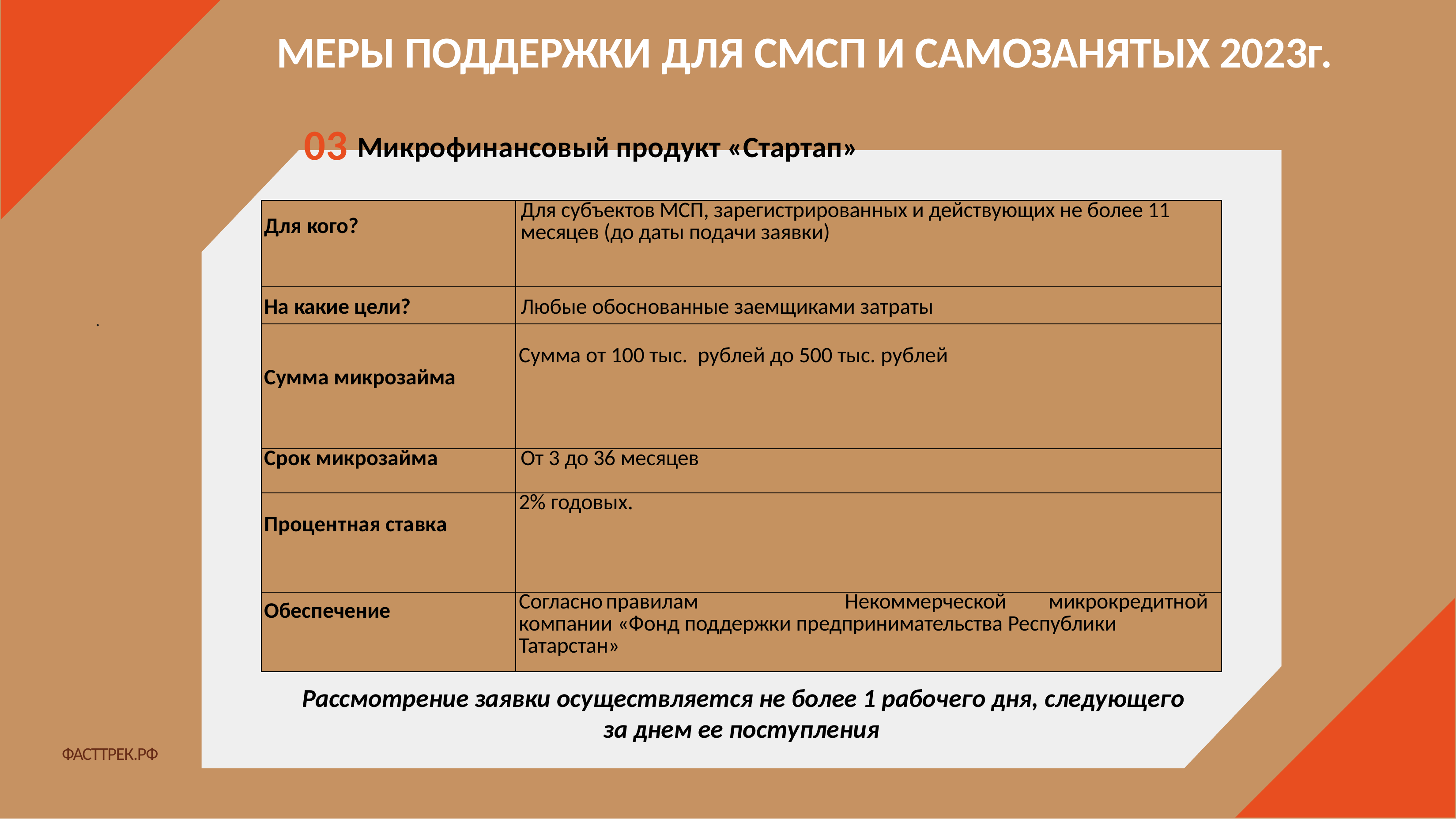

МЕРЫ ПОДДЕРЖКИ ДЛЯ СМСП И САМОЗАНЯТЫХ 2023г.
03 Микрофинансовый продукт «Стартап»

| Для кого? | Для субъектов МСП, зарегистрированных и действующих не более 11 месяцев (до даты подачи заявки) |
| --- | --- |
| На какие цели? | Любые обоснованные заемщиками затраты |
| Сумма микрозайма | Сумма от 100 тыс. рублей до 500 тыс. рублей |
| Срок микрозайма | От 3 до 36 месяцев |
| Процентная ставка | 2% годовых. |
| Обеспечение | Согласно правилам Некоммерческой микрокредитной компании «Фонд поддержки предпринимательства Республики Татарстан» |
.

 Рассмотрение заявки осуществляется не более 1 рабочего дня, следующего
за днем ее поступления
ФАСТТРЕК.РФ